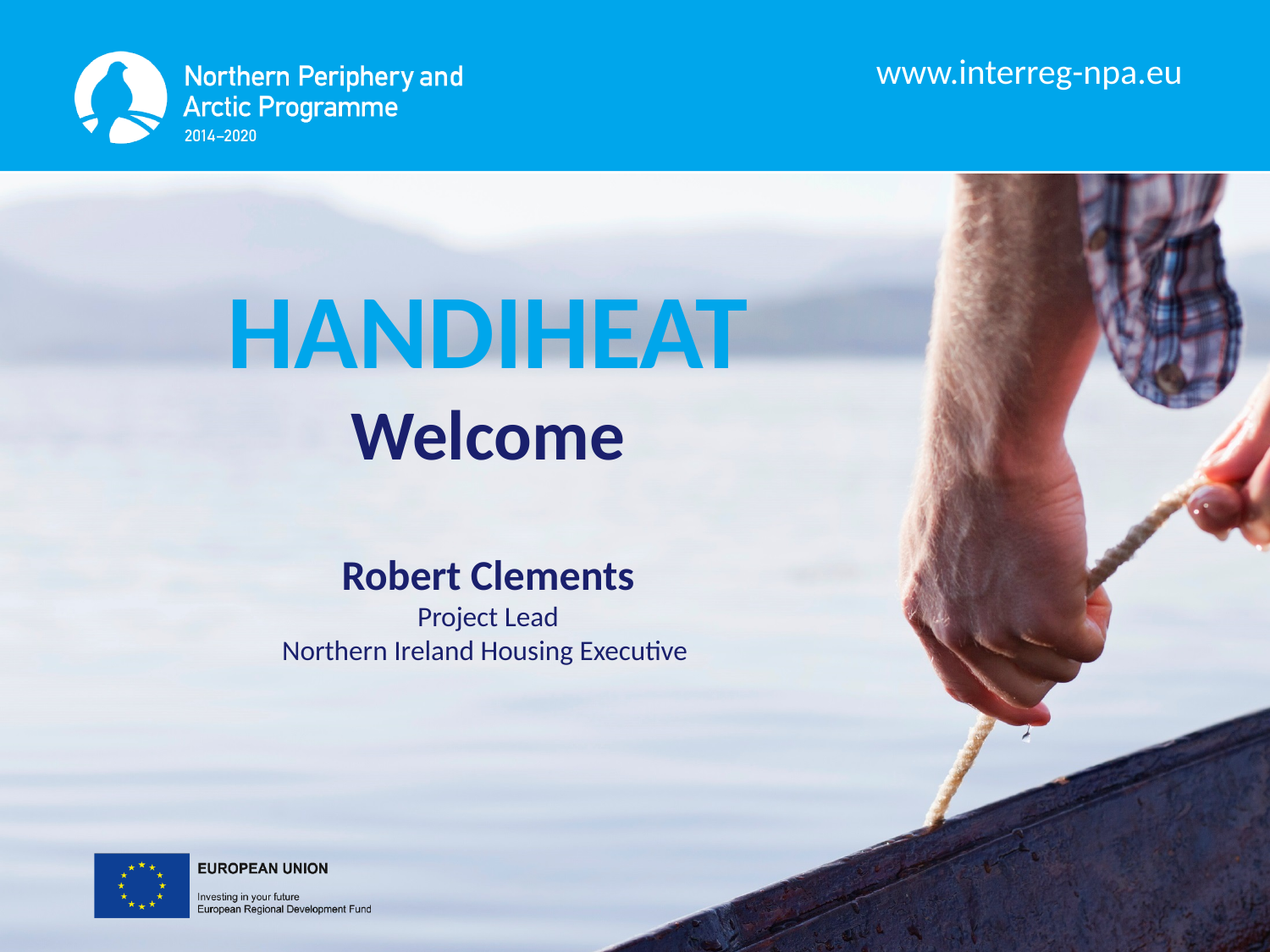

HANDIHEAT
Welcome

Robert Clements
Project Lead
Northern Ireland Housing Executive